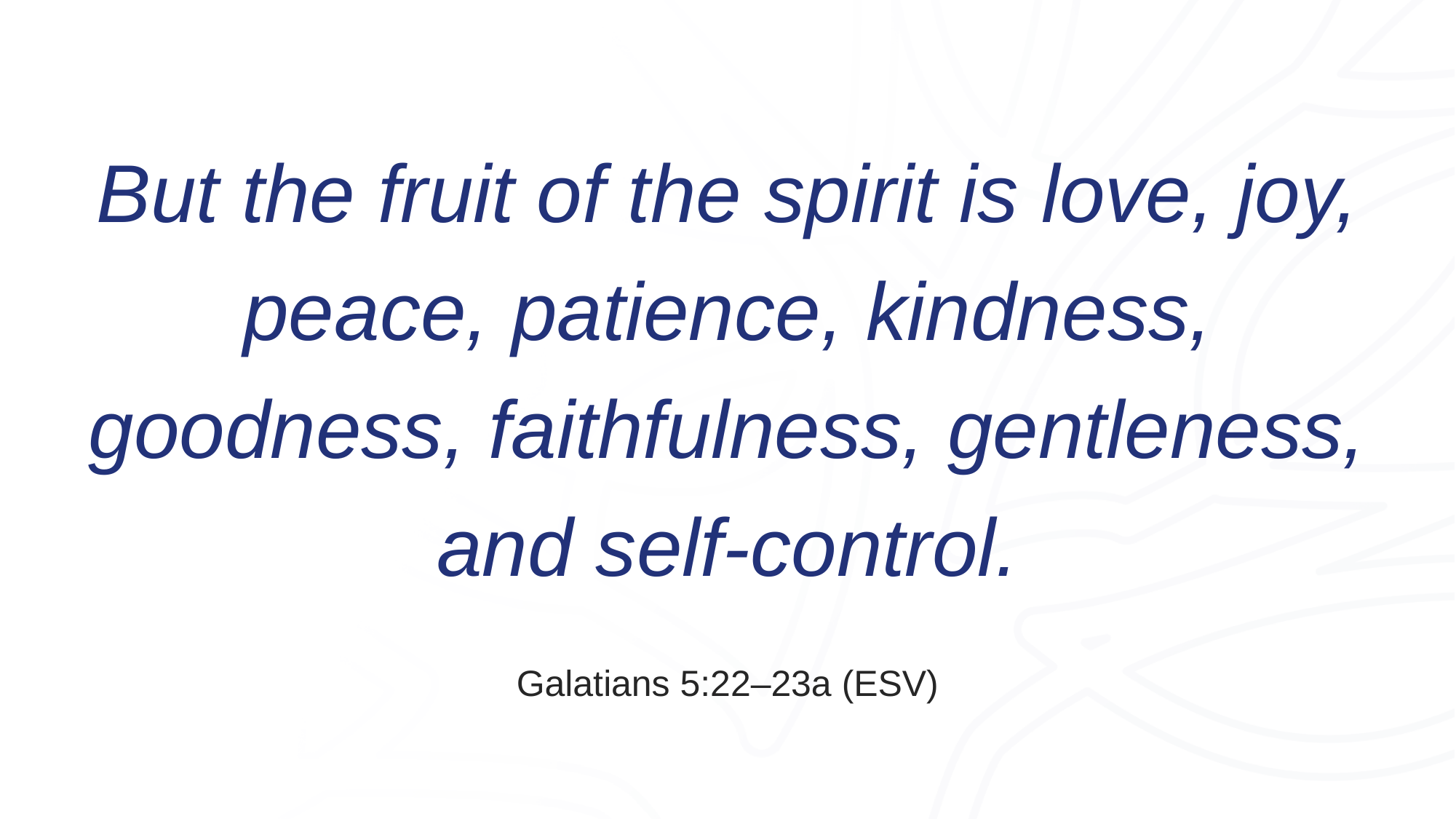

But the fruit of the spirit is love, joy, peace, patience, kindness, goodness, faithfulness, gentleness, and self-control.
Galatians 5:22–23a (ESV)